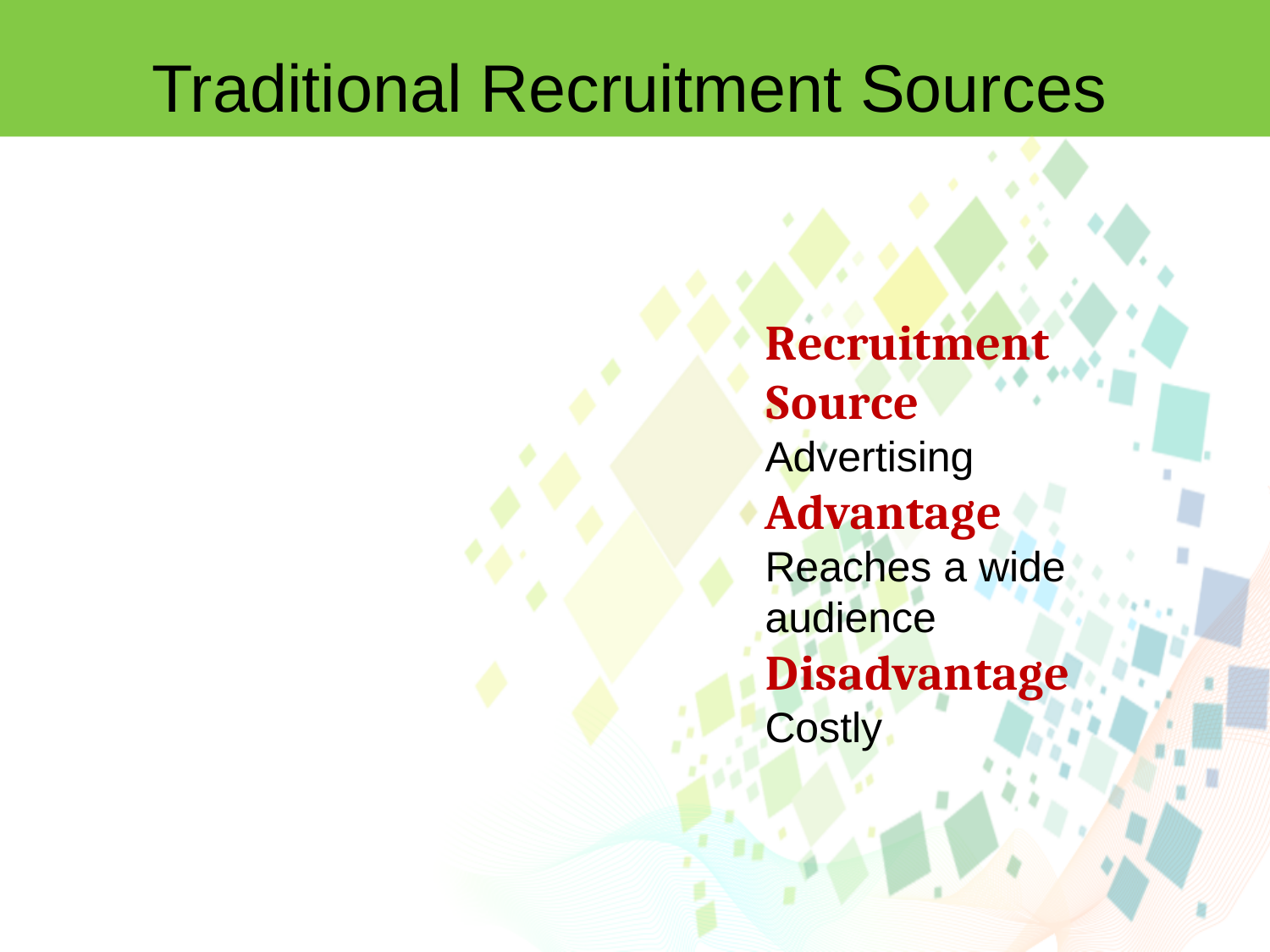

Traditional Recruitment Sources
Recruitment Source
Advertising
Advantage
Reaches a wide audience
Disadvantage
Costly